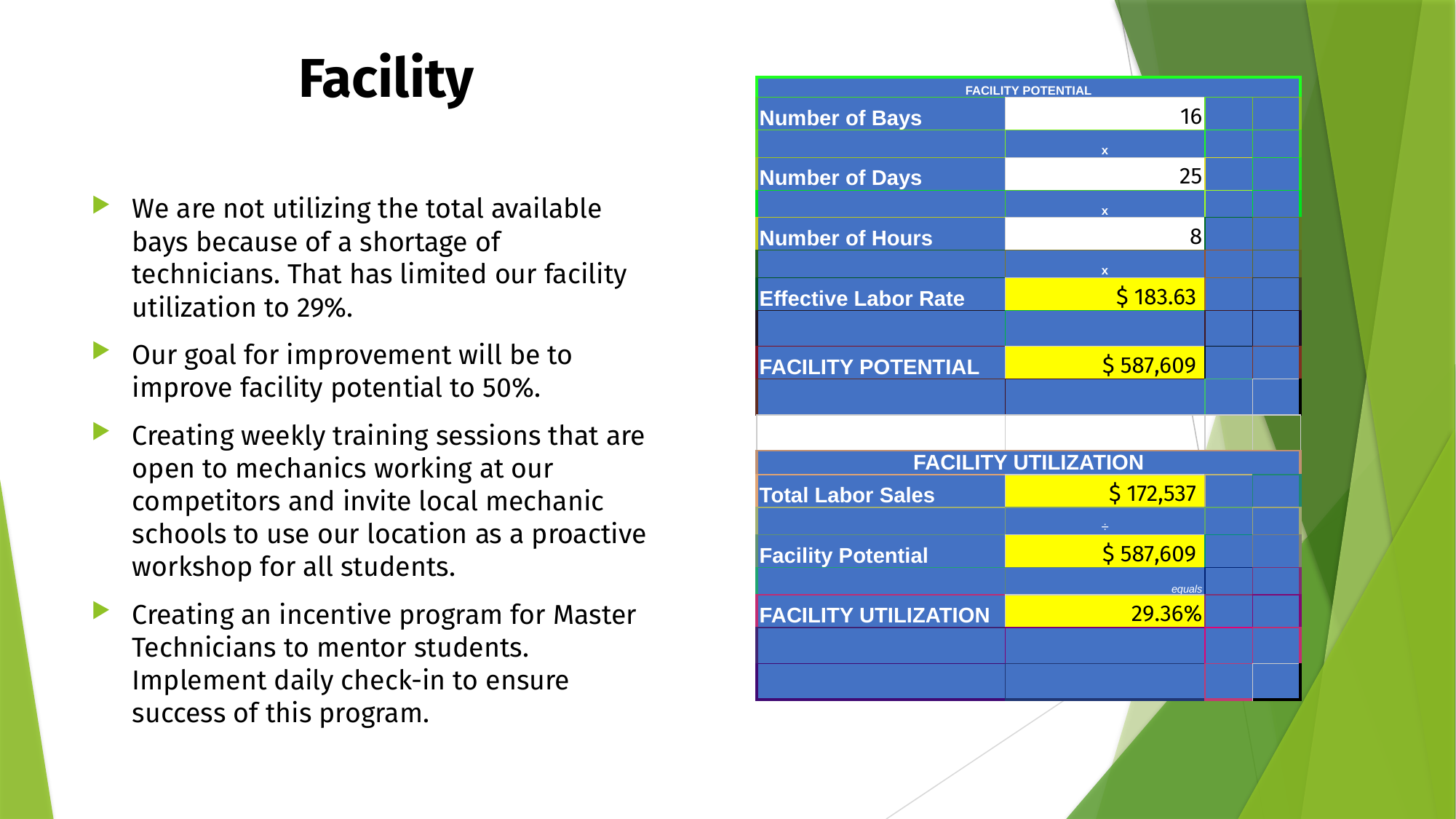

| FACILITY POTENTIAL |  |  |  |
| --- | --- | --- | --- |
| Number of Bays | 16 |  |  |
|  | x |  |  |
| Number of Days | 25 |  |  |
|  | x |  |  |
| Number of Hours | 8 |  |  |
|  | x |  |  |
| Effective Labor Rate | $ 183.63 |  |  |
|  |  |  |  |
| FACILITY POTENTIAL | $ 587,609 |  |  |
|  |  |  |  |
|  |  |  |  |
| FACILITY UTILIZATION |  |  |  |
| Total Labor Sales | $ 172,537 |  |  |
|  | ÷ |  |  |
| Facility Potential | $ 587,609 |  |  |
|  | equals |  |  |
| FACILITY UTILIZATION | 29.36% |  |  |
|  |  |  |  |
|  |  |  |  |
# Facility

We are not utilizing the total available bays because of a shortage of technicians. That has limited our facility utilization to 29%.
Our goal for improvement will be to improve facility potential to 50%.
Creating weekly training sessions that are open to mechanics working at our competitors and invite local mechanic schools to use our location as a proactive workshop for all students.
Creating an incentive program for Master Technicians to mentor students. Implement daily check-in to ensure success of this program.